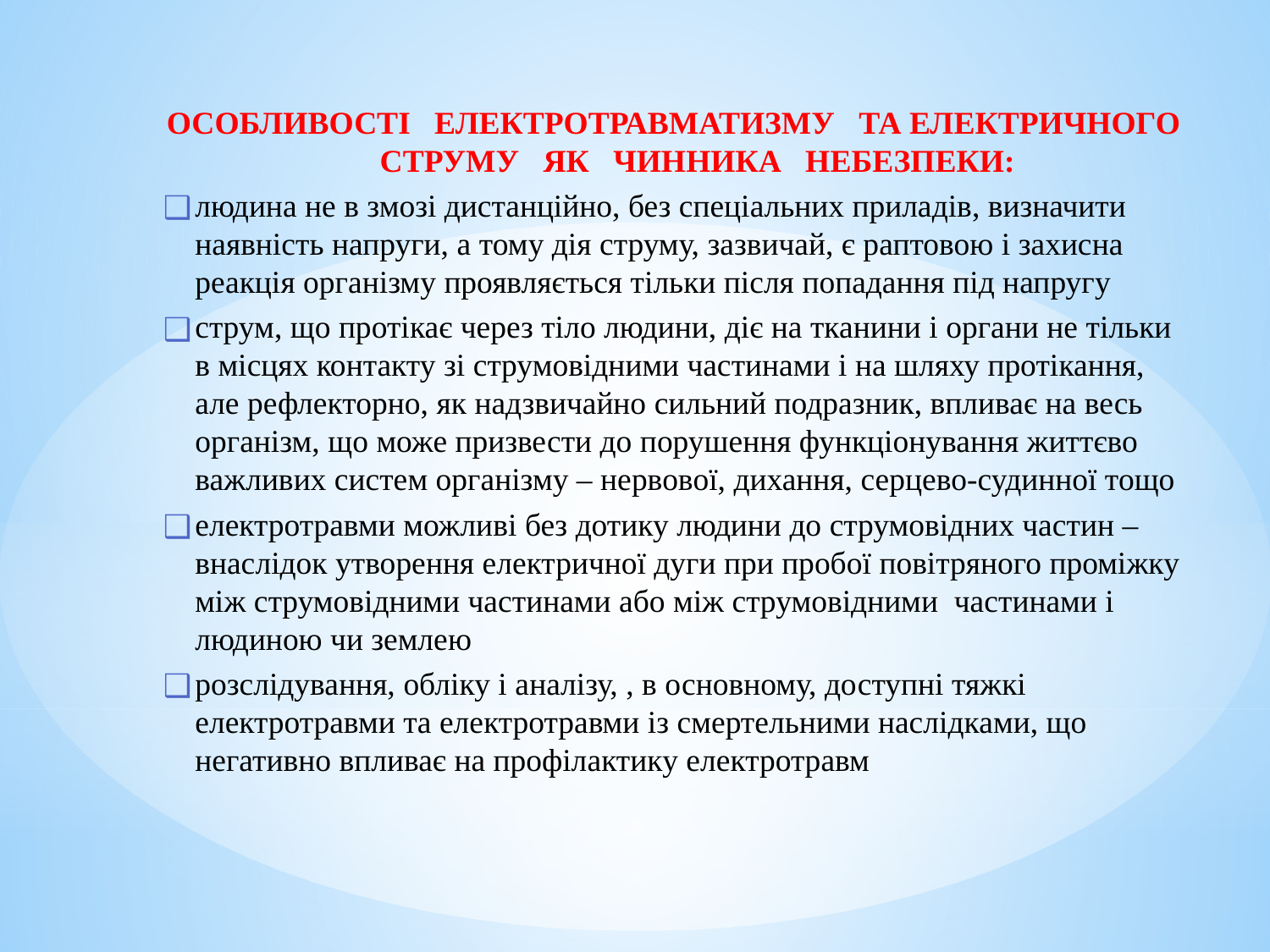

ОСОБЛИВОСТІ   ЕЛЕКТРОТРАВМАТИЗМУ   ТА ЕЛЕКТРИЧНОГО   СТРУМУ   ЯК   ЧИННИКА   НЕБЕЗПЕКИ:
людина не в змозі дистанційно, без спеціальних приладів, визначити наявність напруги, а тому дія струму, зазвичай, є раптовою і захисна реакція організму проявляється тільки після попадання під напругу
струм, що протікає через тіло людини, діє на тканини і органи не тільки в місцях контакту зі струмовідними частинами і на шляху протікання, але рефлекторно, як надзвичайно сильний подразник, впливає на весь організм, що може призвести до порушення функціонування життєво важливих систем організму – нервової, дихання, серцево-судинної тощо
електротравми можливі без дотику людини до струмовідних частин – внаслідок утворення електричної дуги при пробої повітряного проміжку між струмовідними частинами або між струмовідними  частинами і людиною чи землею
розслідування, обліку і аналізу, , в основному, доступні тяжкі електротравми та електротравми із смертельними наслідками, що негативно впливає на профілактику електротравм